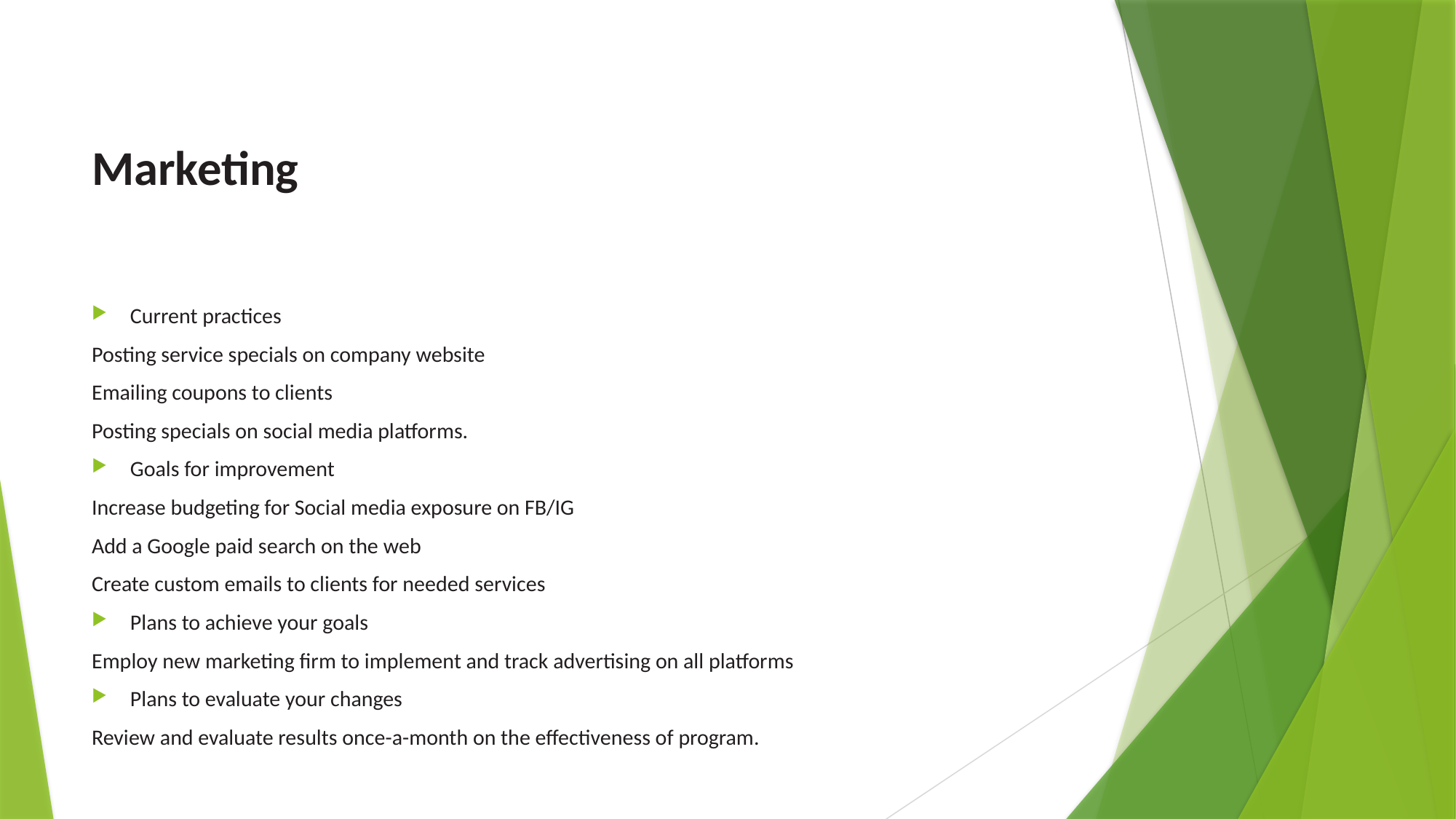

# Marketing

Current practices
Posting service specials on company website
Emailing coupons to clients
Posting specials on social media platforms.
Goals for improvement
Increase budgeting for Social media exposure on FB/IG
Add a Google paid search on the web
Create custom emails to clients for needed services
Plans to achieve your goals
Employ new marketing firm to implement and track advertising on all platforms
Plans to evaluate your changes
Review and evaluate results once-a-month on the effectiveness of program.